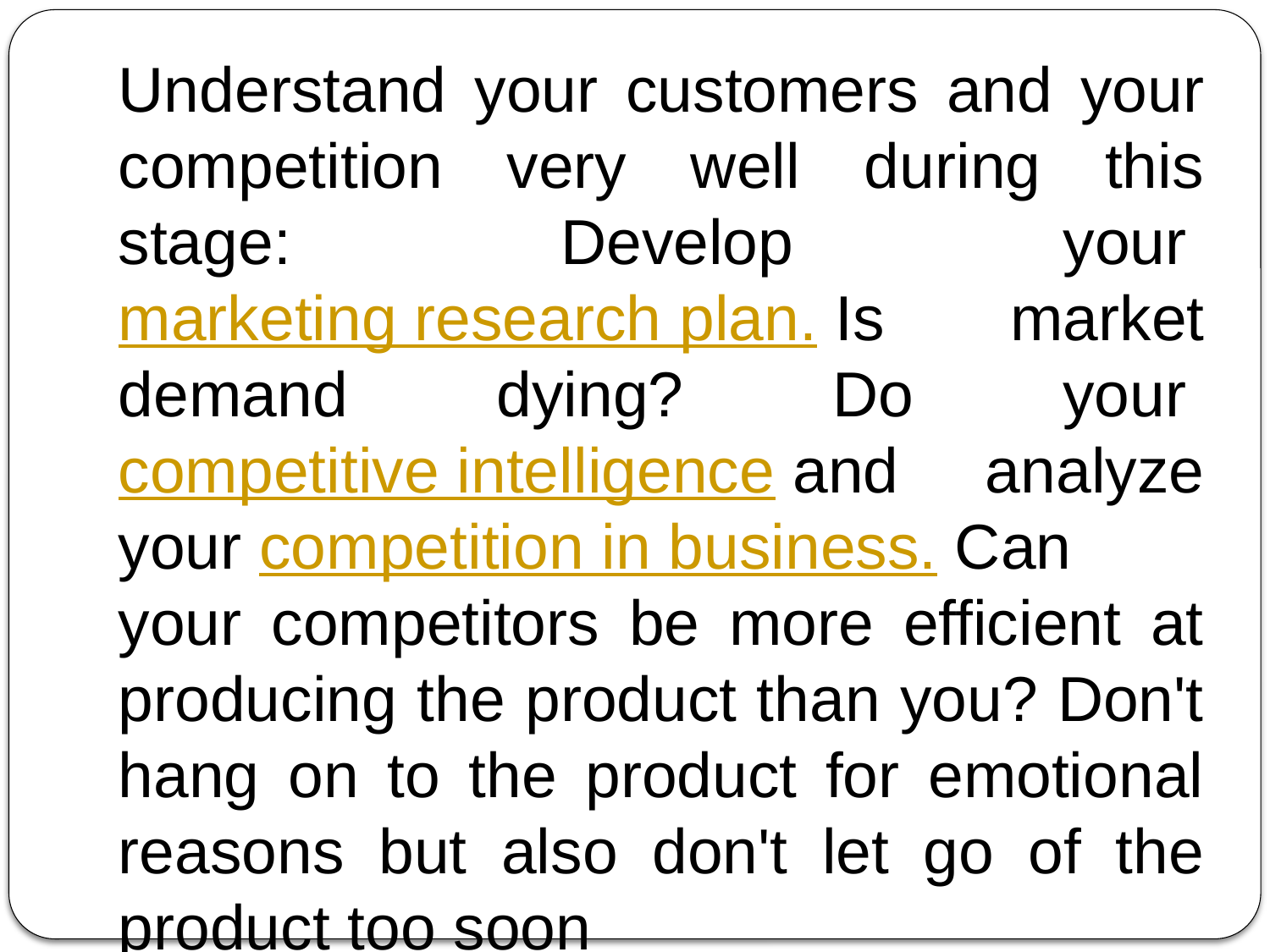

Understand your customers and your competition very well during this stage: Develop your marketing research plan. Is market demand dying? Do your competitive intelligence and analyze your competition in business. Can your competitors be more efficient at producing the product than you? Don't hang on to the product for emotional reasons but also don't let go of the product too soon